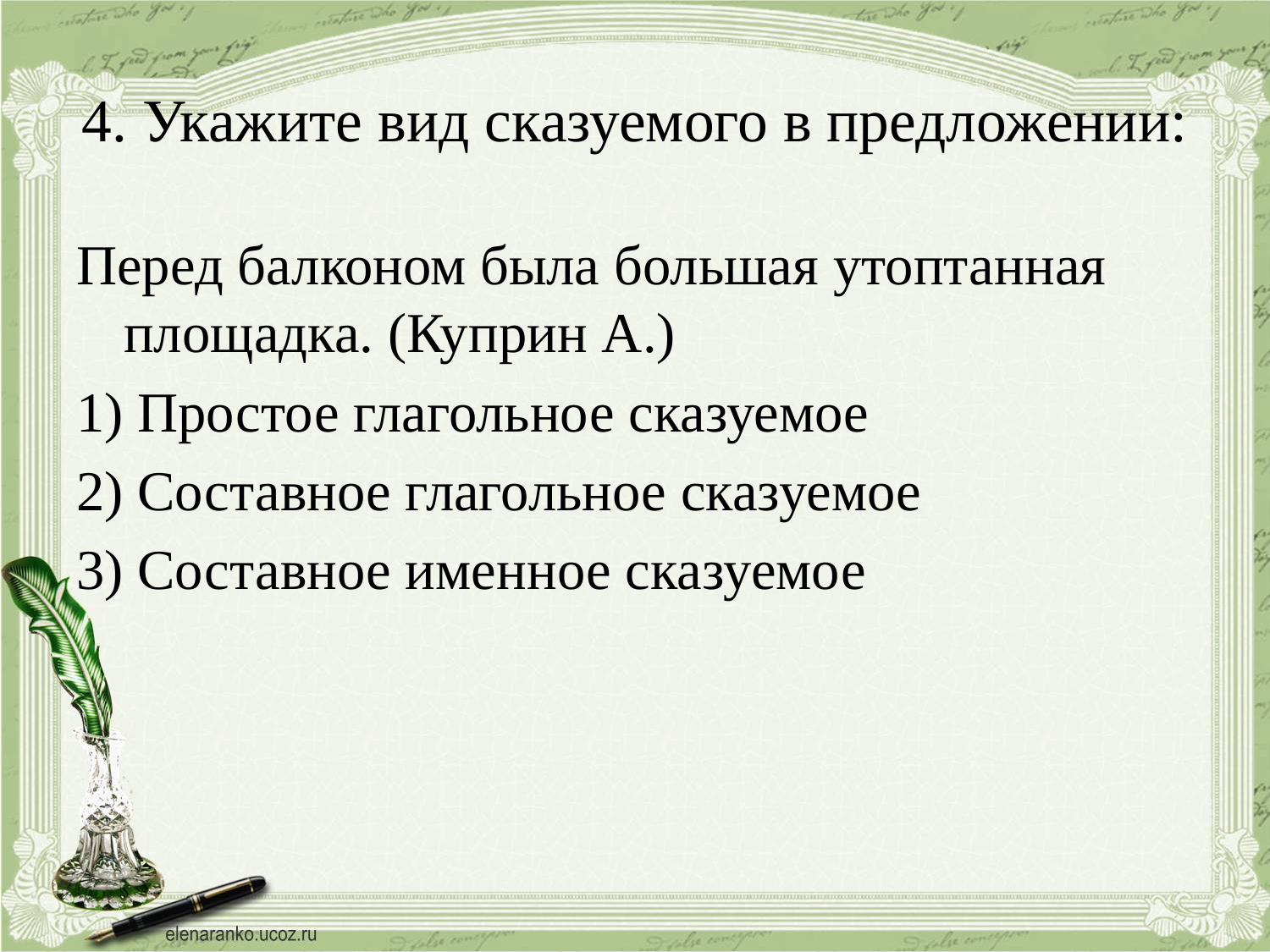

# 4. Укажите вид сказуемого в предложении:
Перед балконом была большая утоптанная площадка. (Куприн А.)
1) Простое глагольное сказуемое
2) Составное глагольное сказуемое
3) Составное именное сказуемое